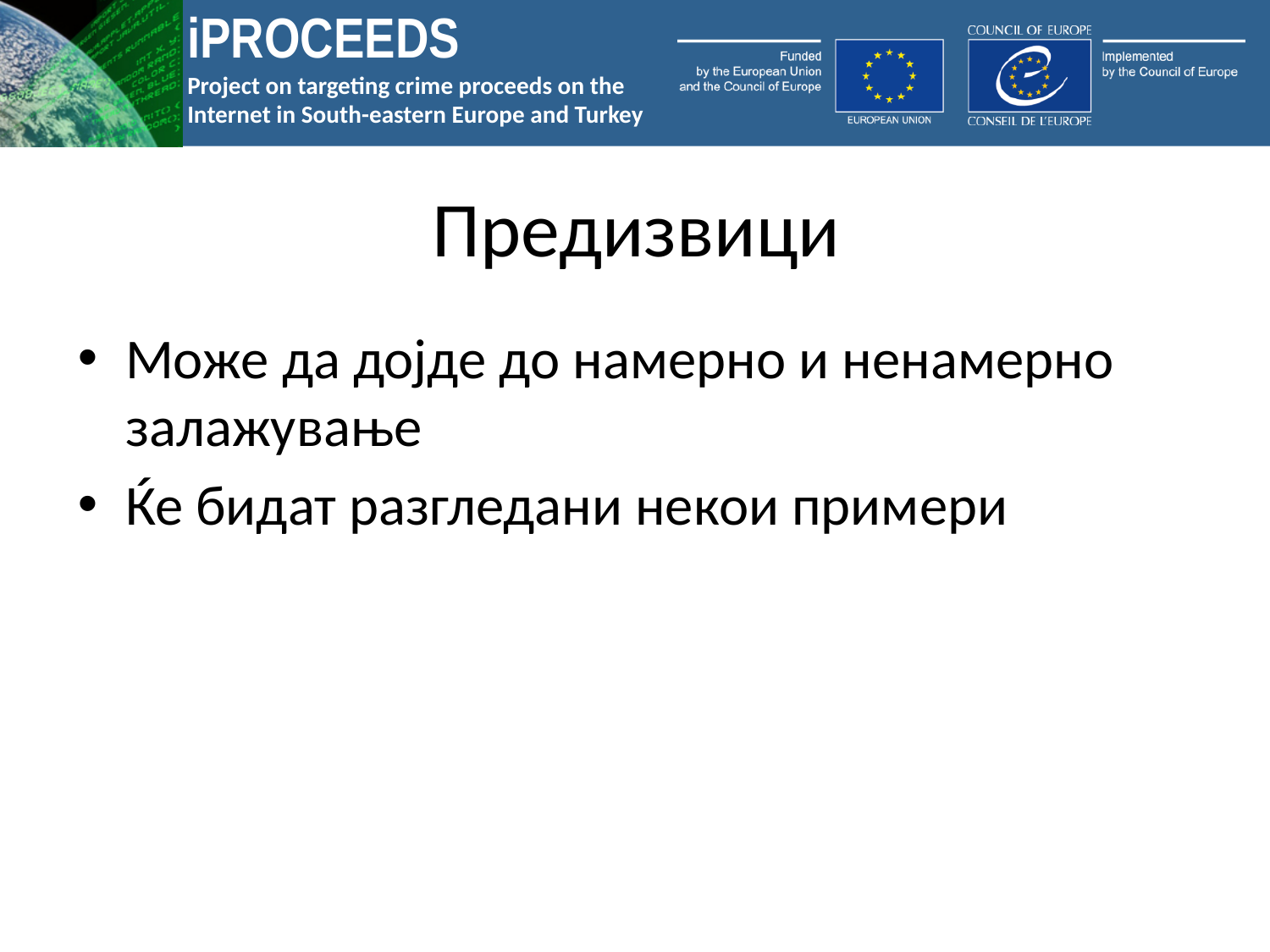

# Предизвици
Може да дојде до намерно и ненамерно залажување
Ќе бидат разгледани некои примери